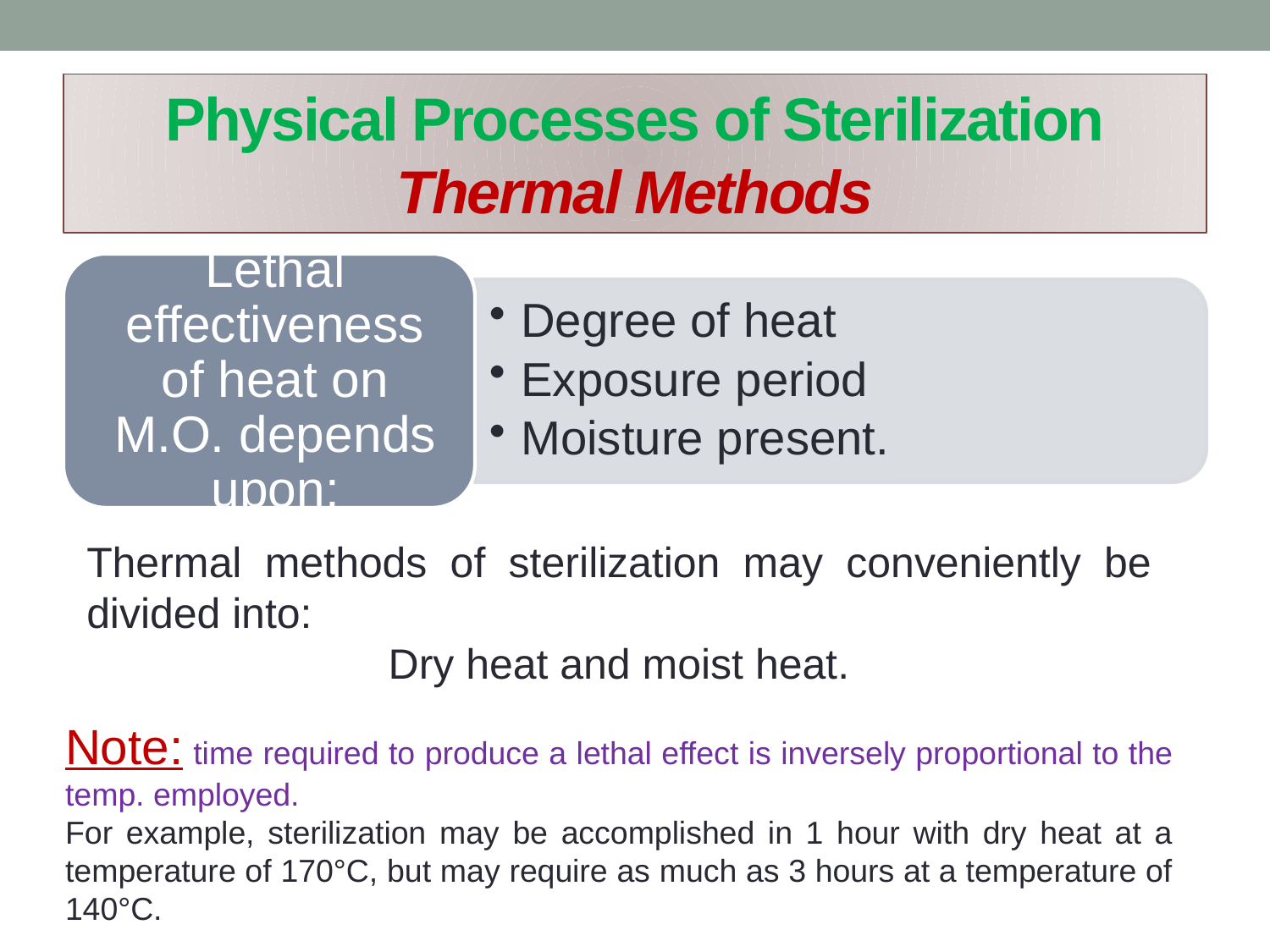

# Physical Processes of Sterilization Thermal Methods
Degree of heat
Exposure period
Moisture present.
Lethal effectiveness of heat on M.O. depends upon:
Thermal methods of sterilization may conveniently be divided into:
Dry heat and moist heat.
Note: time required to produce a lethal effect is inversely proportional to the temp. employed.
For example, sterilization may be accomplished in 1 hour with dry heat at a temperature of 170°C, but may require as much as 3 hours at a temperature of 140°C.